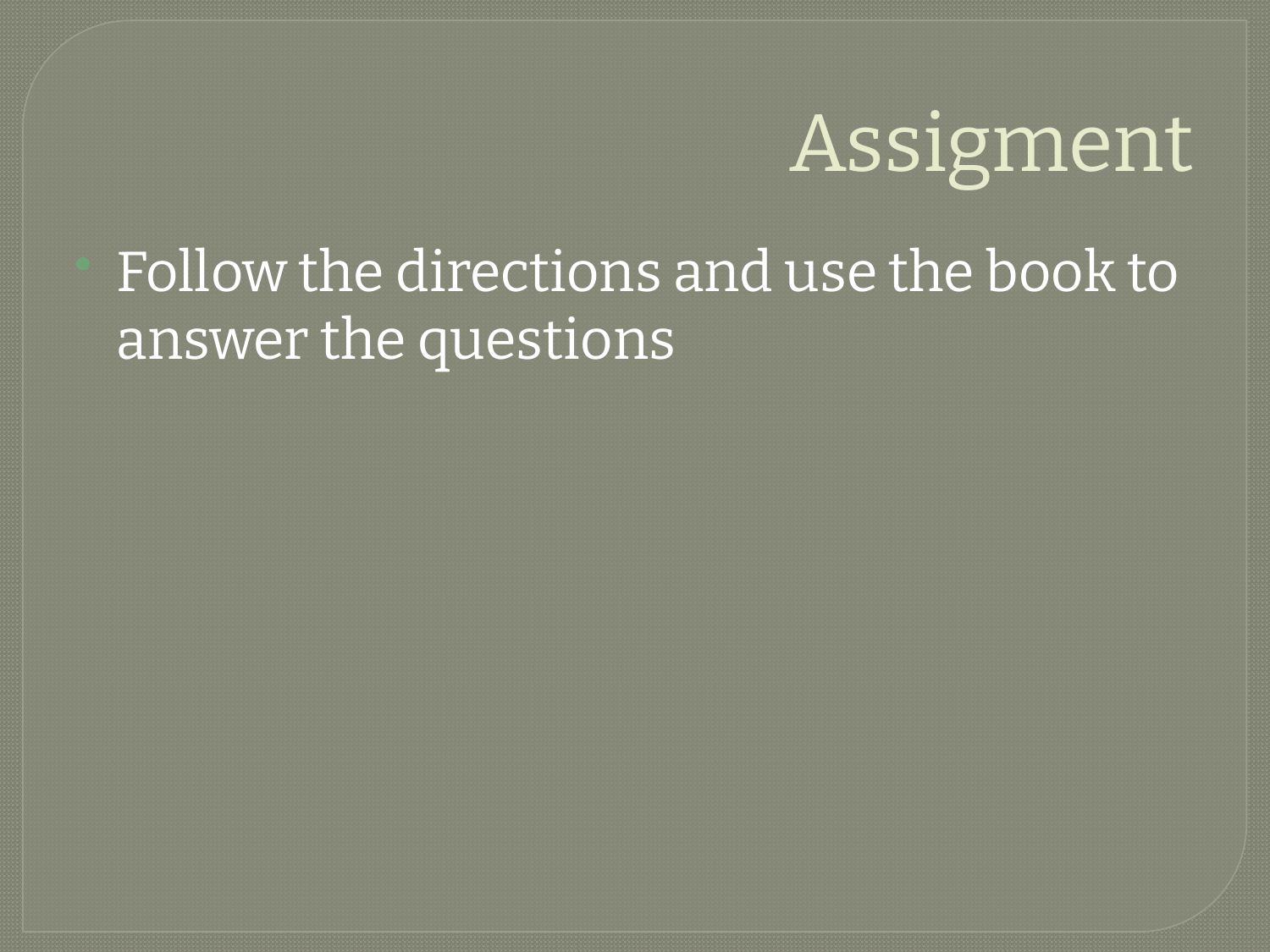

# Assigment
Follow the directions and use the book to answer the questions